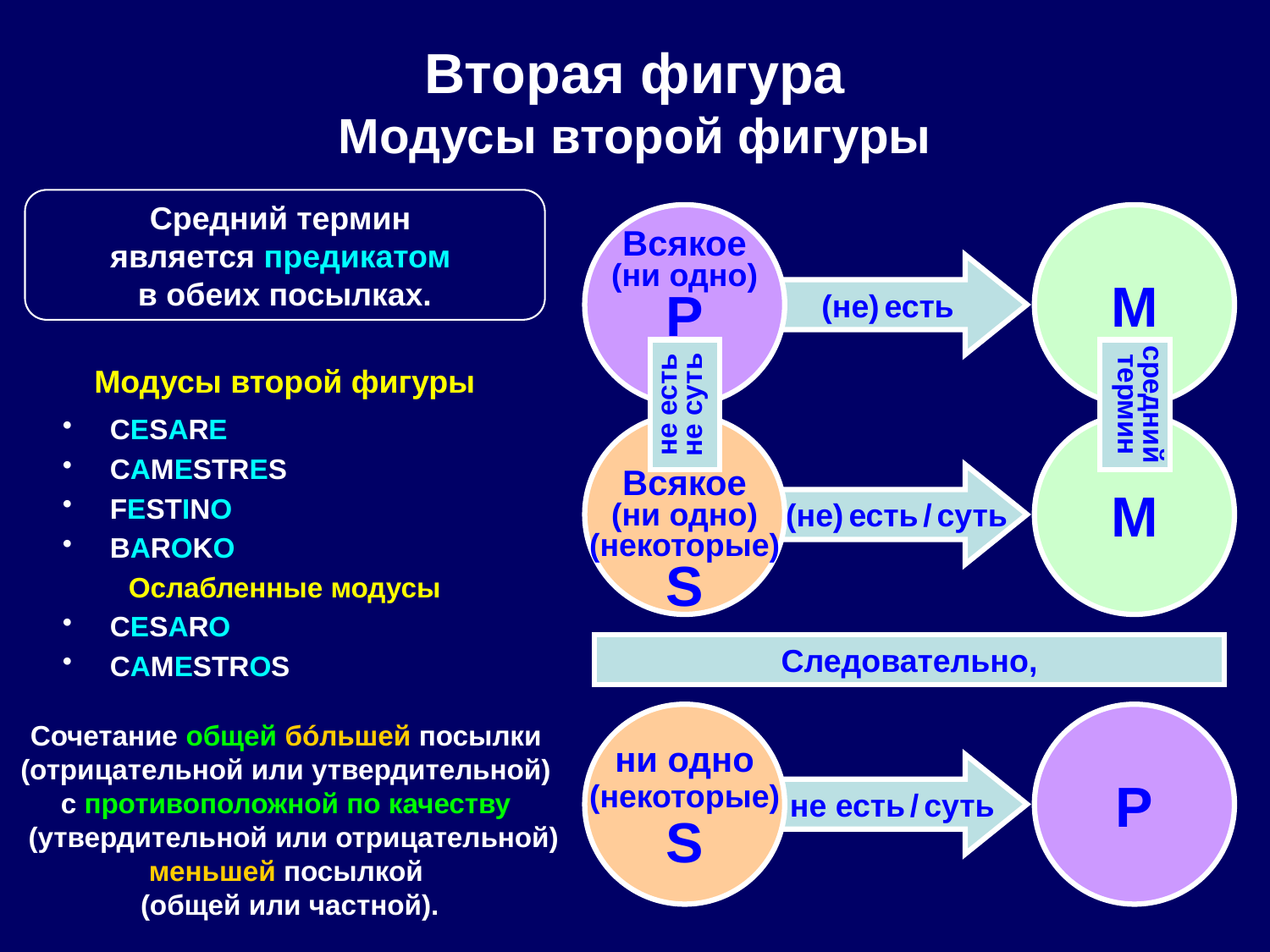

# Вторая фигура Модусы второй фигуры
Средний термин
является предикатом
в обеих посылках.
Всякое
(ни одно)
P
M
(не) есть
Модусы второй фигуры
CESARE
CAMESTRES
FESTINO
BAROKO
Ослабленные модусы
CESARO
CAMESTROS
не есть
не суть
средний
термин
Всякое
(ни одно)
(некоторые)
S
M
  (не) есть / суть
Следовательно,
ни одно
(некоторые)
S
P
Сочетание общей бóльшей посылки
(отрицательной или утвердительной)
с противоположной по качеству
 (утвердительной или отрицательной) меньшей посылкой
(общей или частной).
 не есть / суть